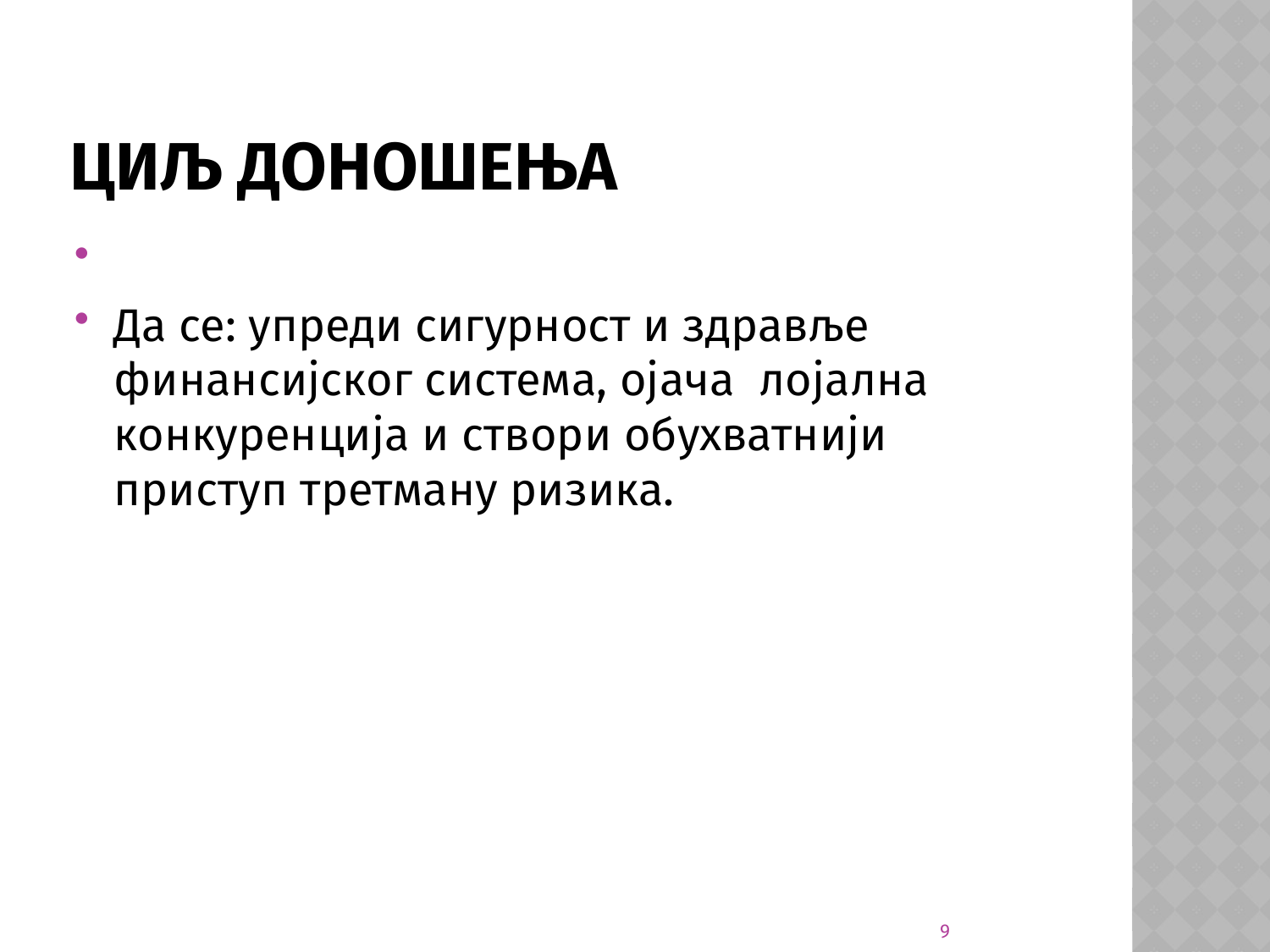

# Циљ доношења

Да се: упреди сигурност и здравље финансијског система, ојача  лојална конкуренција и створи обухватнији приступ третману ризика.
9